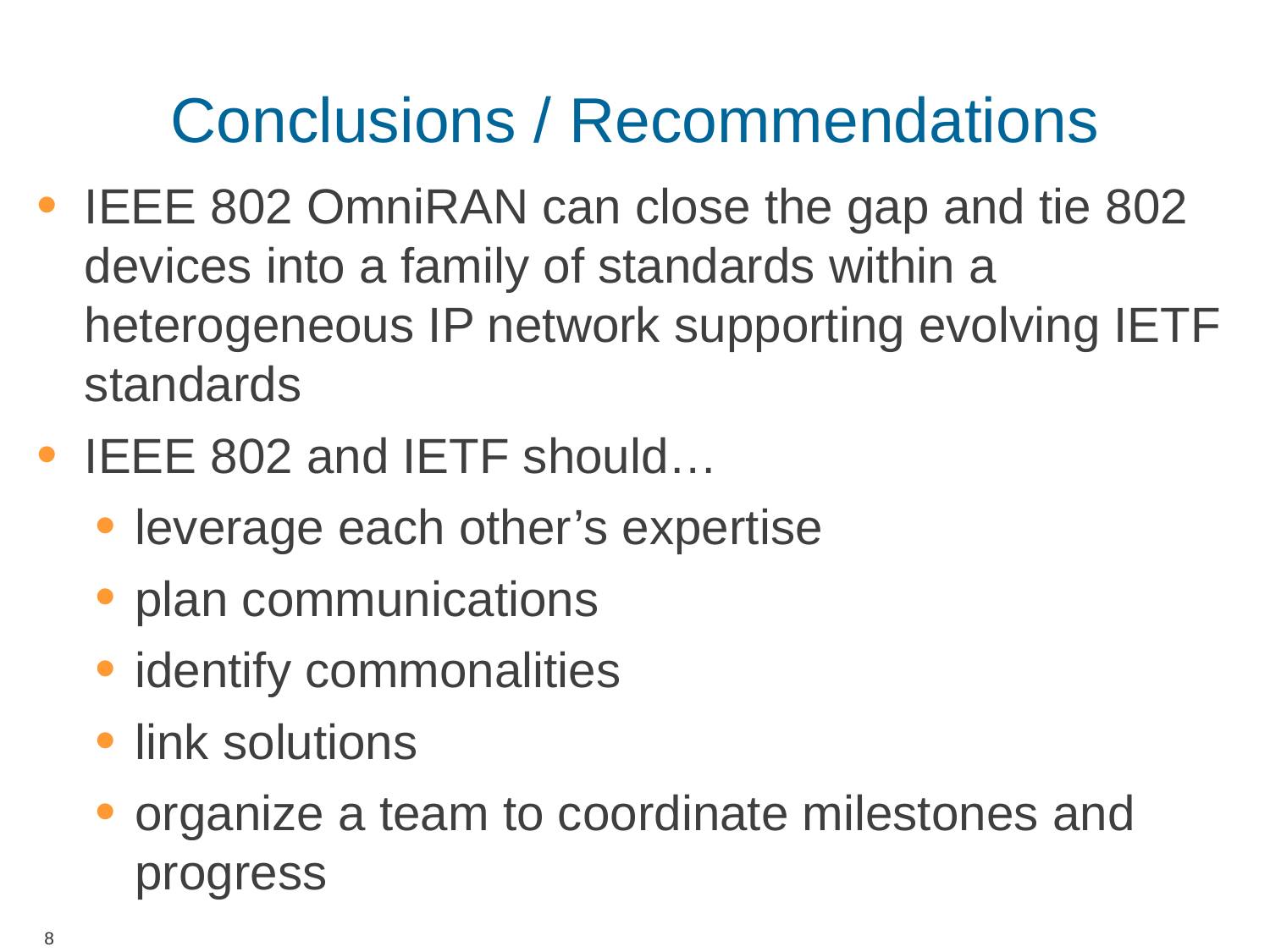

# Conclusions / Recommendations
IEEE 802 OmniRAN can close the gap and tie 802 devices into a family of standards within a heterogeneous IP network supporting evolving IETF standards
IEEE 802 and IETF should…
leverage each other’s expertise
plan communications
identify commonalities
link solutions
organize a team to coordinate milestones and progress
8